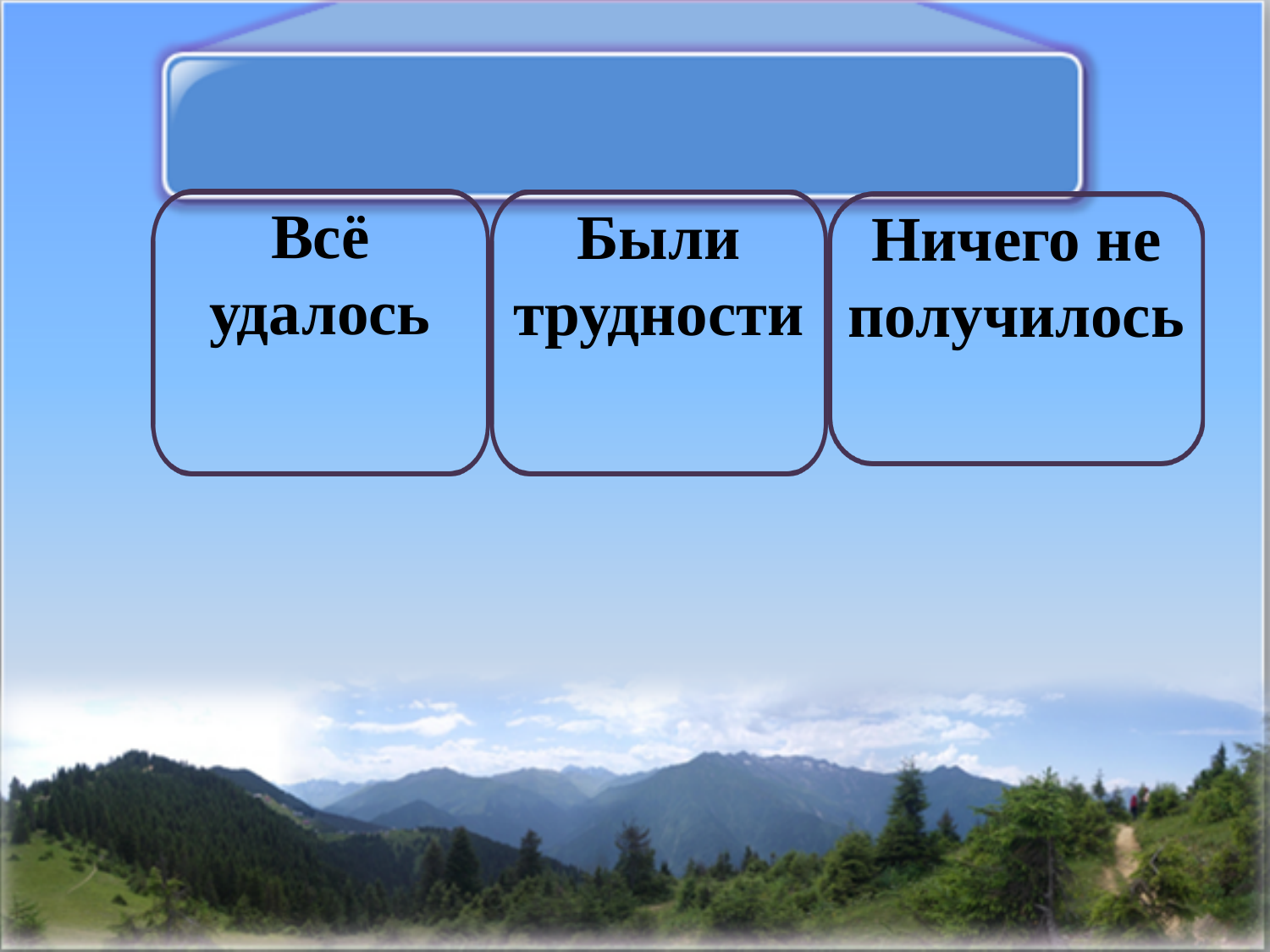

Всё удалось
Были трудности
Ничего не получилось